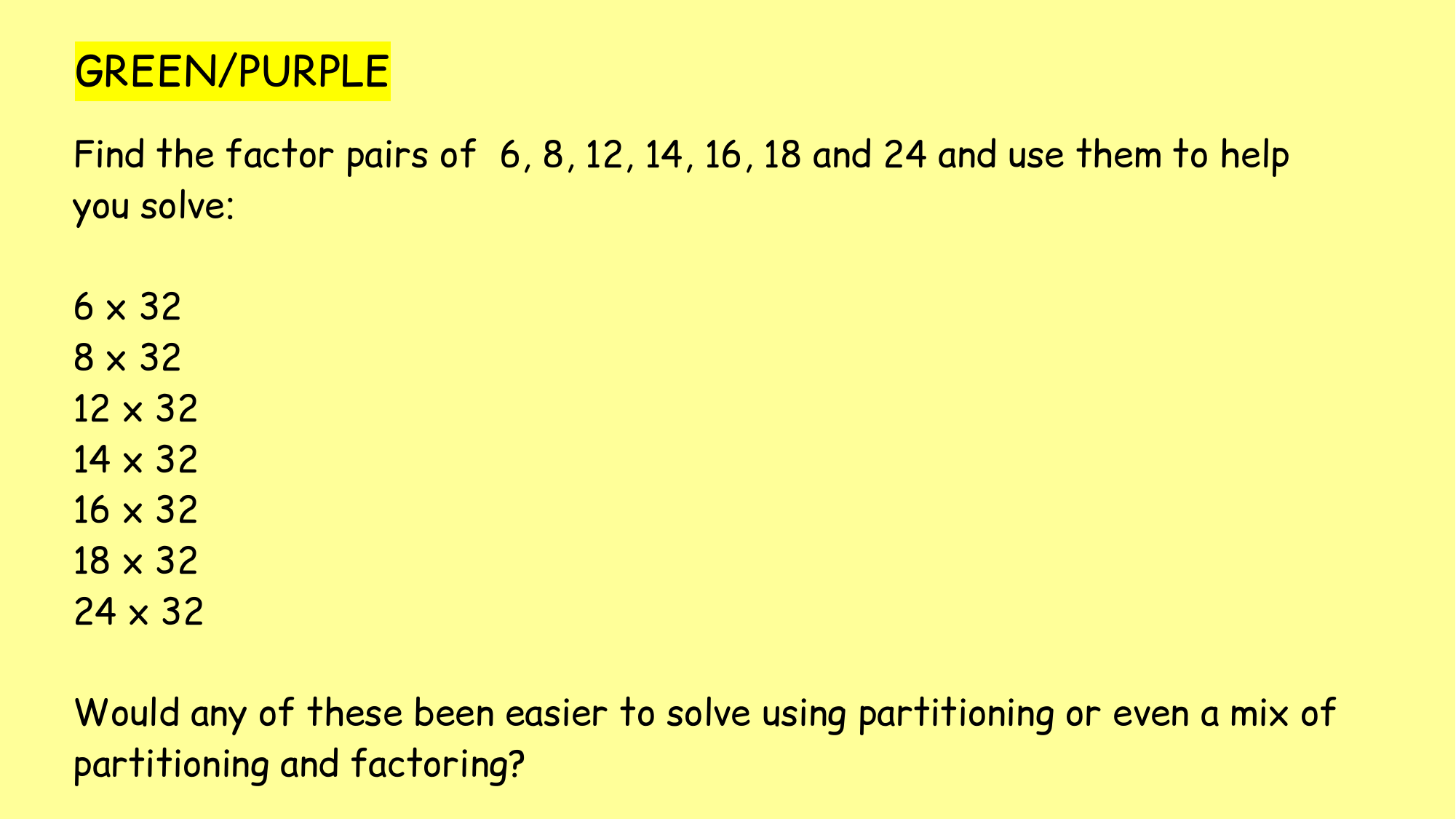

GREEN/PURPLE
| Find the factor pairs of 6, 8, 12, 14, 16, 18 and 24 and use them to help you solve: 6 x 32 8 x 32 12 x 32 14 x 32 16 x 32 18 x 32 24 x 32 Would any of these been easier to solve using partitioning or even a mix of partitioning and factoring? |
| --- |